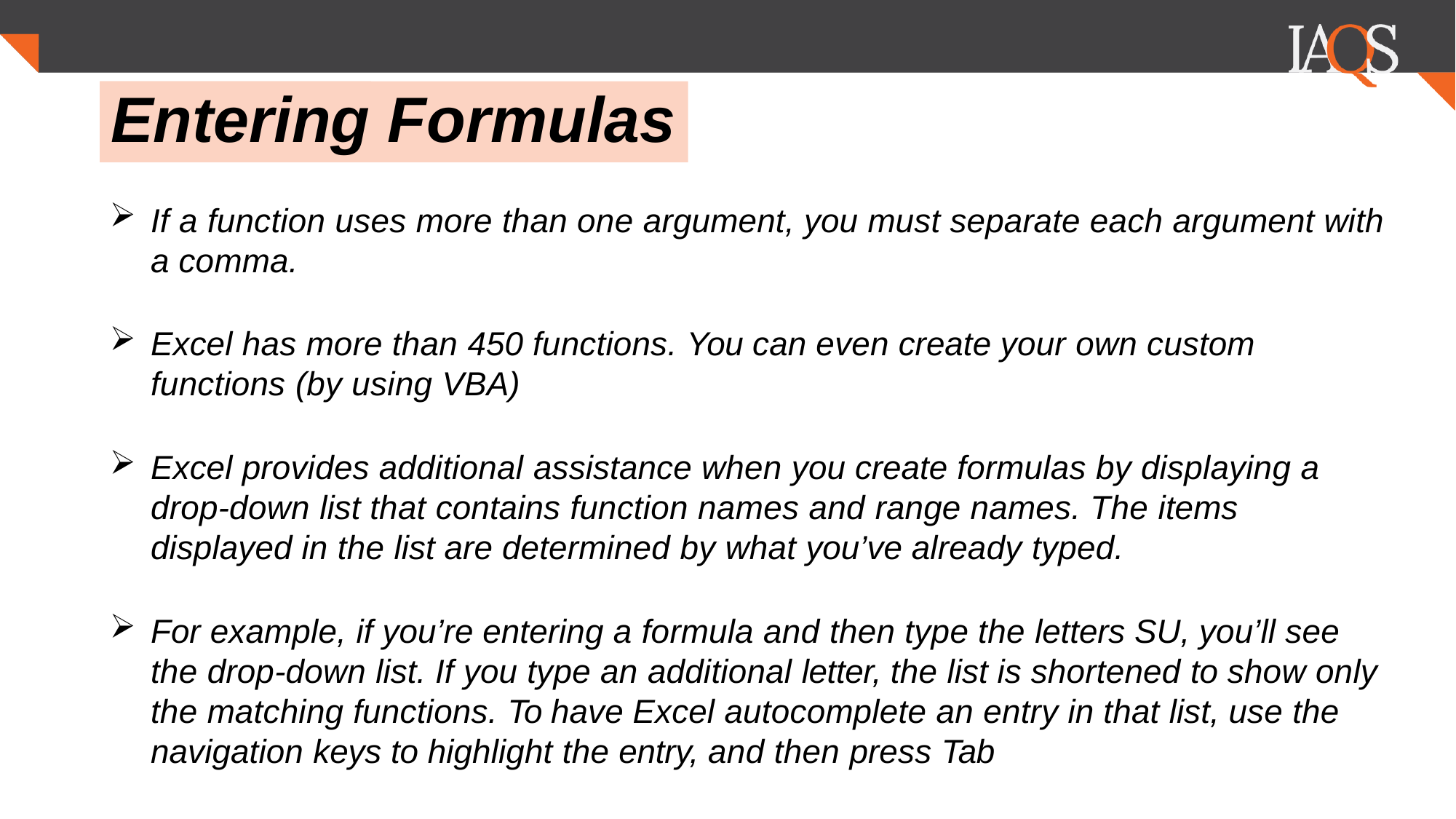

.
# Entering Formulas

If a function uses more than one argument, you must separate each argument with a comma.

Excel has more than 450 functions. You can even create your own custom functions (by using VBA)

Excel provides additional assistance when you create formulas by displaying a drop-down list that contains function names and range names. The items displayed in the list are determined by what you’ve already typed.

For example, if you’re entering a formula and then type the letters SU, you’ll see the drop-down list. If you type an additional letter, the list is shortened to show only the matching functions. To have Excel autocomplete an entry in that list, use the navigation keys to highlight the entry, and then press Tab